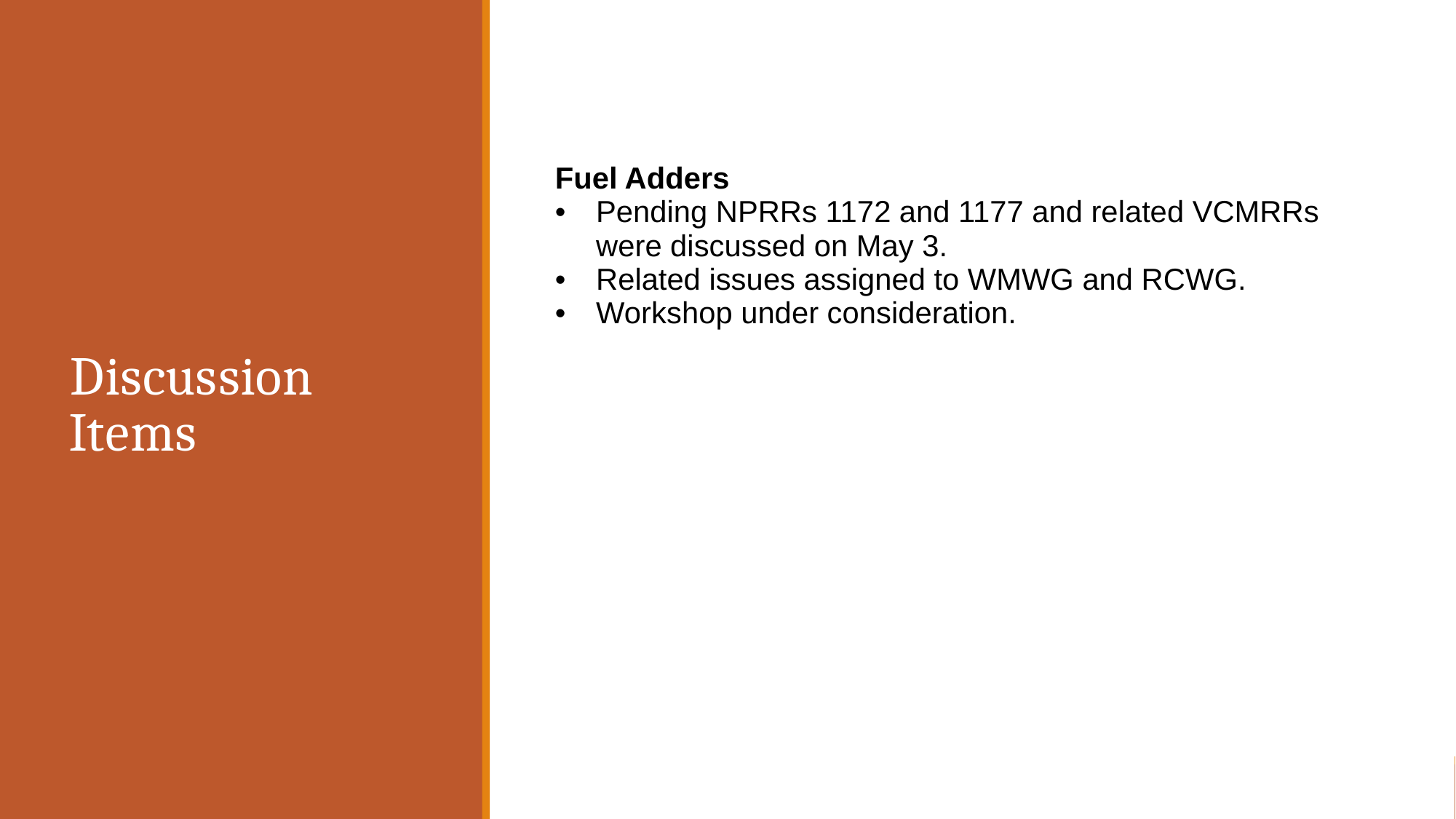

# Discussion Items
| Fuel Adders Pending NPRRs 1172 and 1177 and related VCMRRs were discussed on May 3. Related issues assigned to WMWG and RCWG. Workshop under consideration. |
| --- |